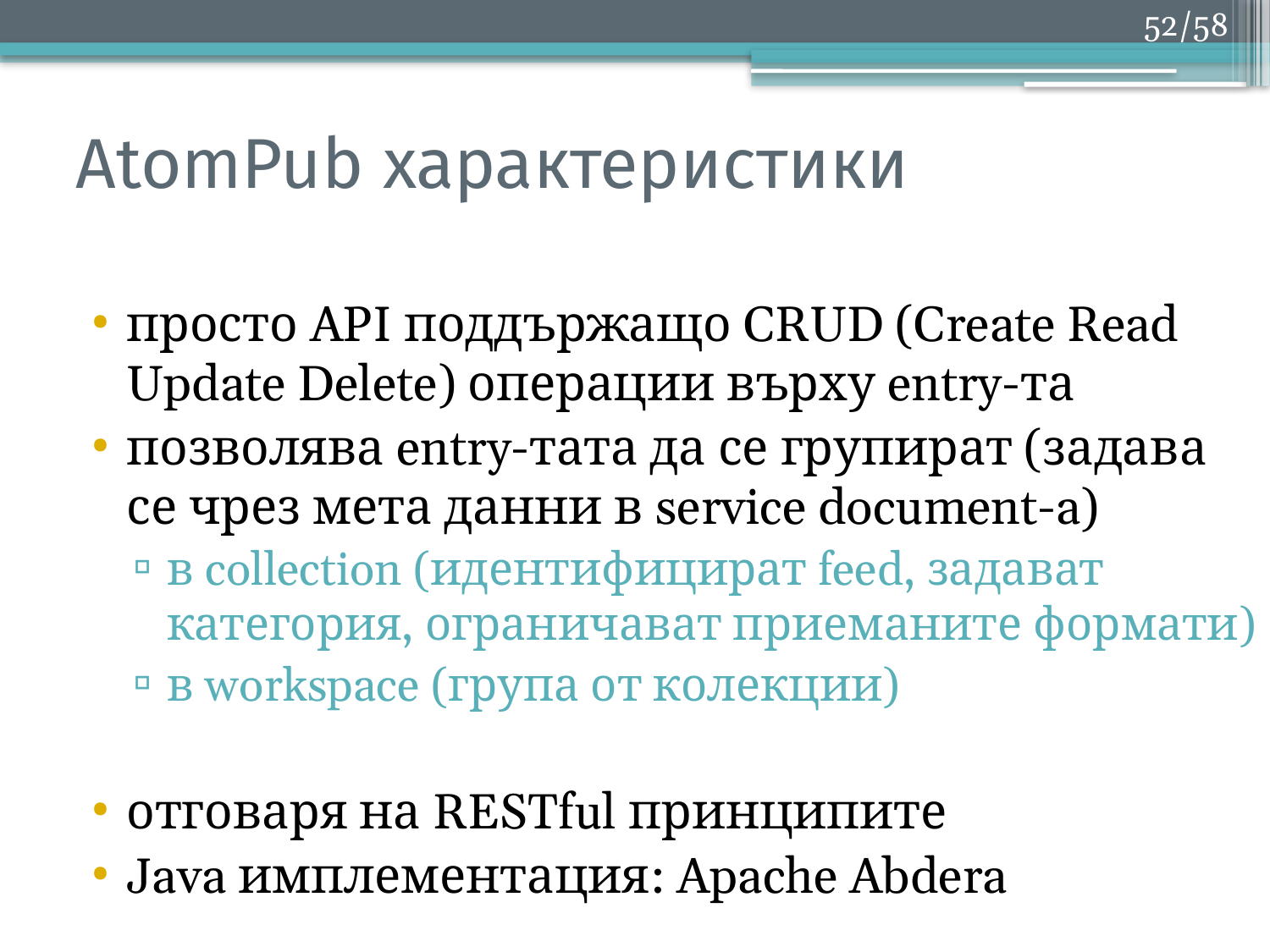

52/58
# АtomPub характеристики
просто API поддържащо CRUD (Create Read Update Delete) операции върху entry-та
позволява entry-тата да се групират (задава се чрез мета данни в service document-a)
в collection (идентифицират feed, задават категория, ограничават приеманите формати)
в workspace (група от колекции)

отговаря на RESTful принципите
Java имплементация: Apache Abdera